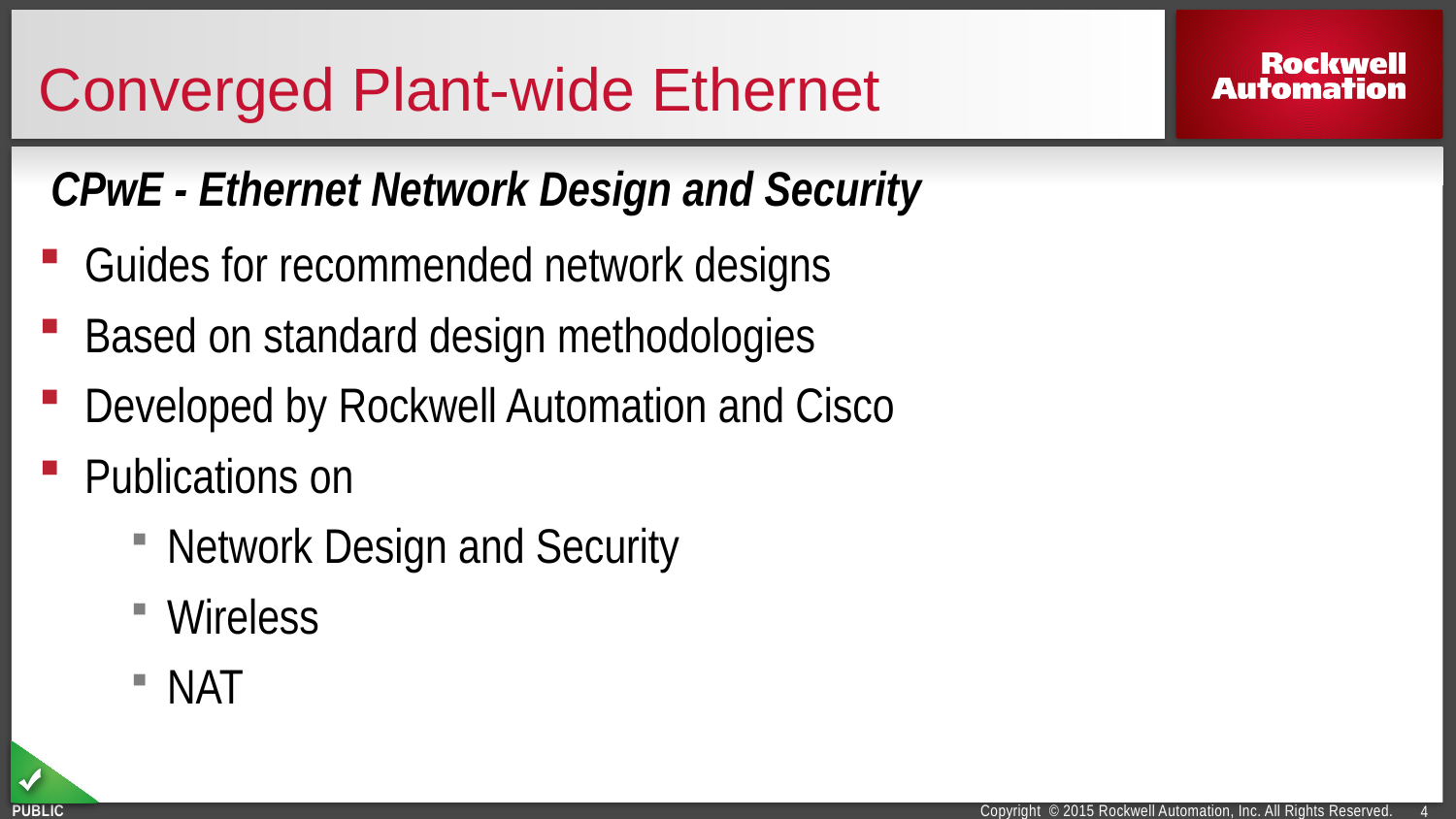

# Converged Plant-wide Ethernet
CPwE - Ethernet Network Design and Security
Guides for recommended network designs
Based on standard design methodologies
Developed by Rockwell Automation and Cisco
Publications on
Network Design and Security
Wireless
NAT

4